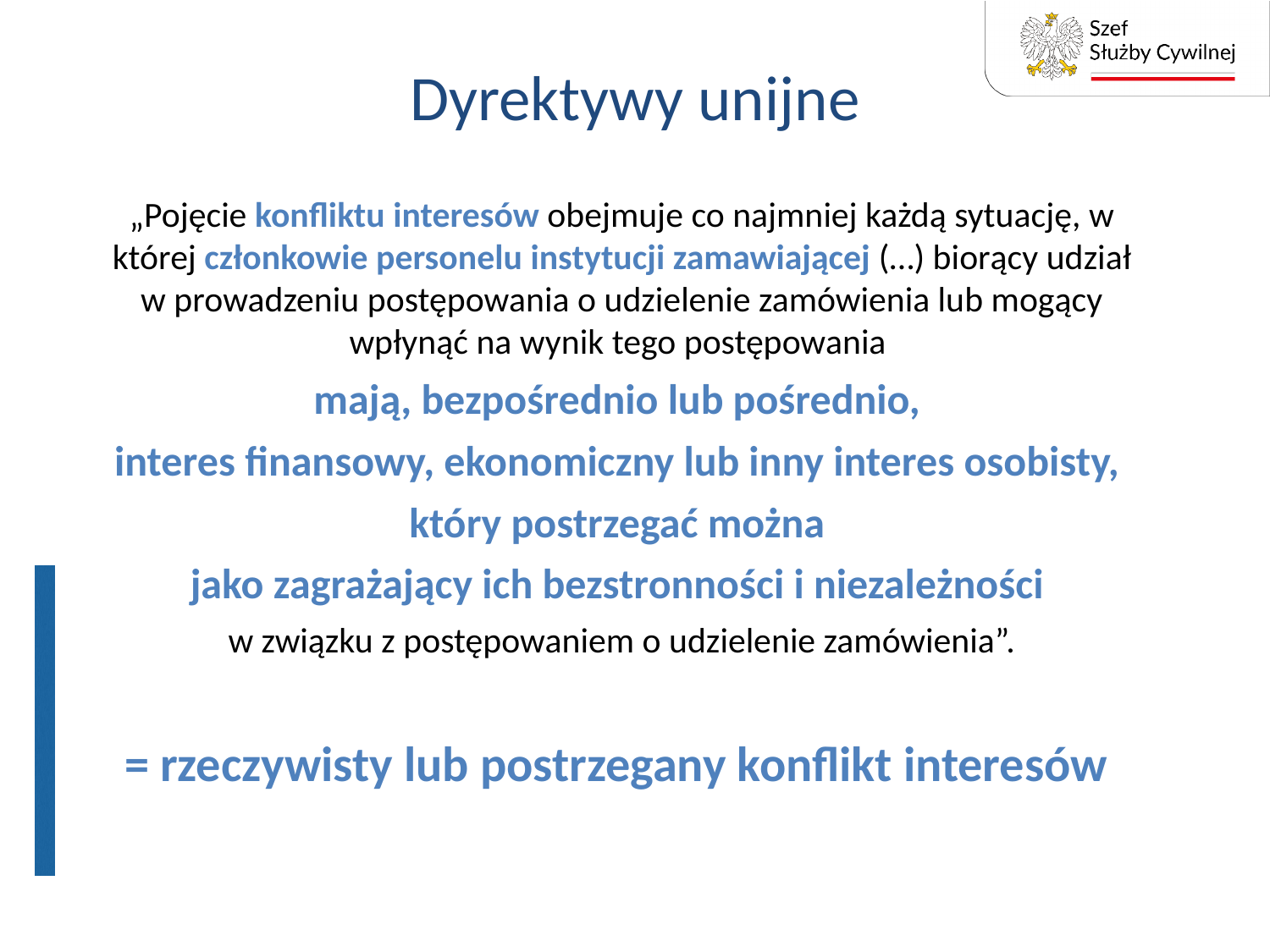

# Dyrektywy unijne
„Pojęcie konfliktu interesów obejmuje co najmniej każdą sytuację, w której członkowie personelu instytucji zamawiającej (…) biorący udział w prowadzeniu postępowania o udzielenie zamówienia lub mogący wpłynąć na wynik tego postępowania
mają, bezpośrednio lub pośrednio,
interes finansowy, ekonomiczny lub inny interes osobisty,
który postrzegać można
jako zagrażający ich bezstronności i niezależności
w związku z postępowaniem o udzielenie zamówienia”.
= rzeczywisty lub postrzegany konflikt interesów